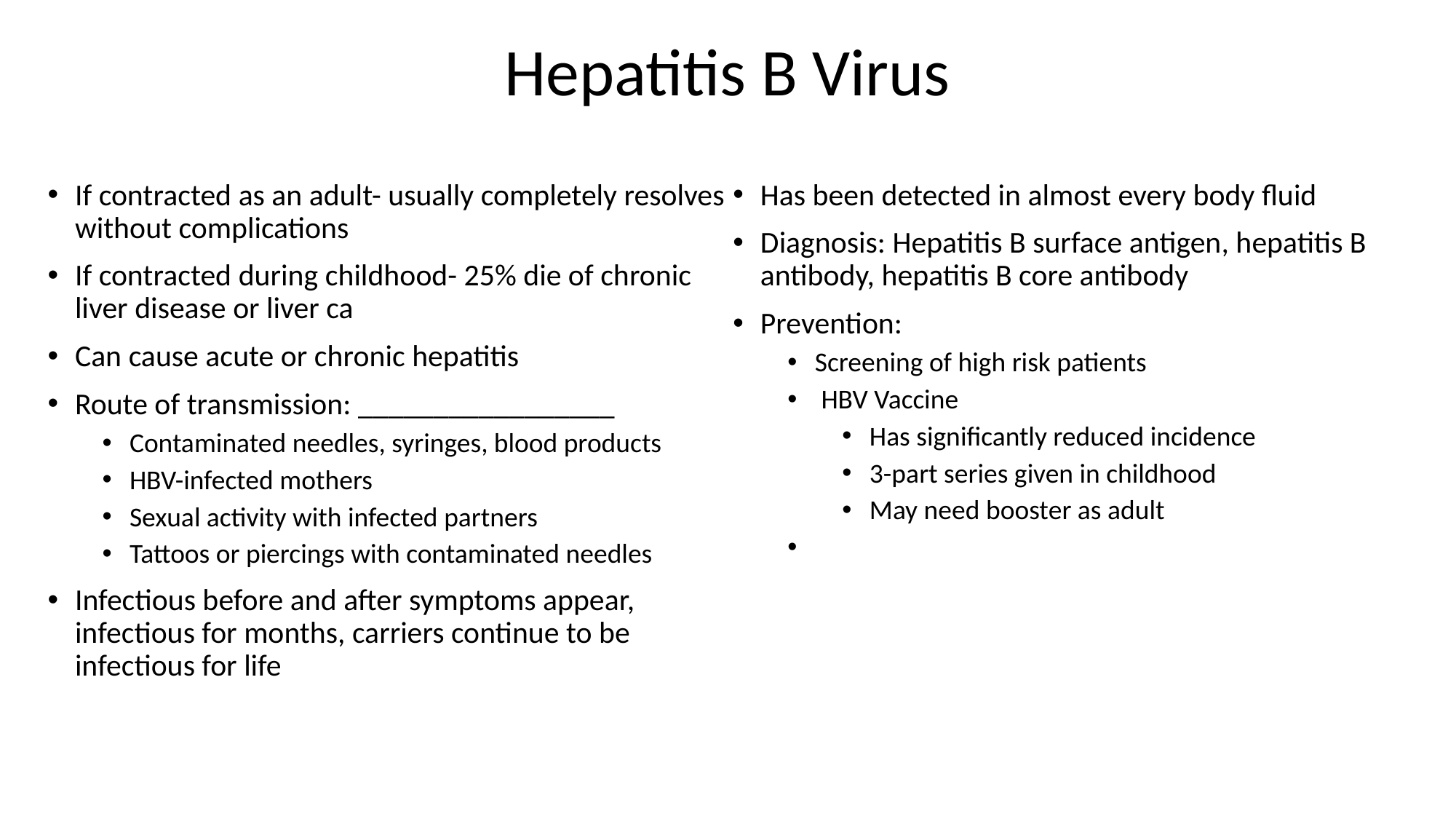

# Hepatitis B Virus
If contracted as an adult- usually completely resolves without complications
If contracted during childhood- 25% die of chronic liver disease or liver ca
Can cause acute or chronic hepatitis
Route of transmission: _________________
Contaminated needles, syringes, blood products
HBV-infected mothers
Sexual activity with infected partners
Tattoos or piercings with contaminated needles
Infectious before and after symptoms appear, infectious for months, carriers continue to be infectious for life

Has been detected in almost every body fluid
Diagnosis: Hepatitis B surface antigen, hepatitis B antibody, hepatitis B core antibody
Prevention:
Screening of high risk patients
 HBV Vaccine
Has significantly reduced incidence
3-part series given in childhood
May need booster as adult